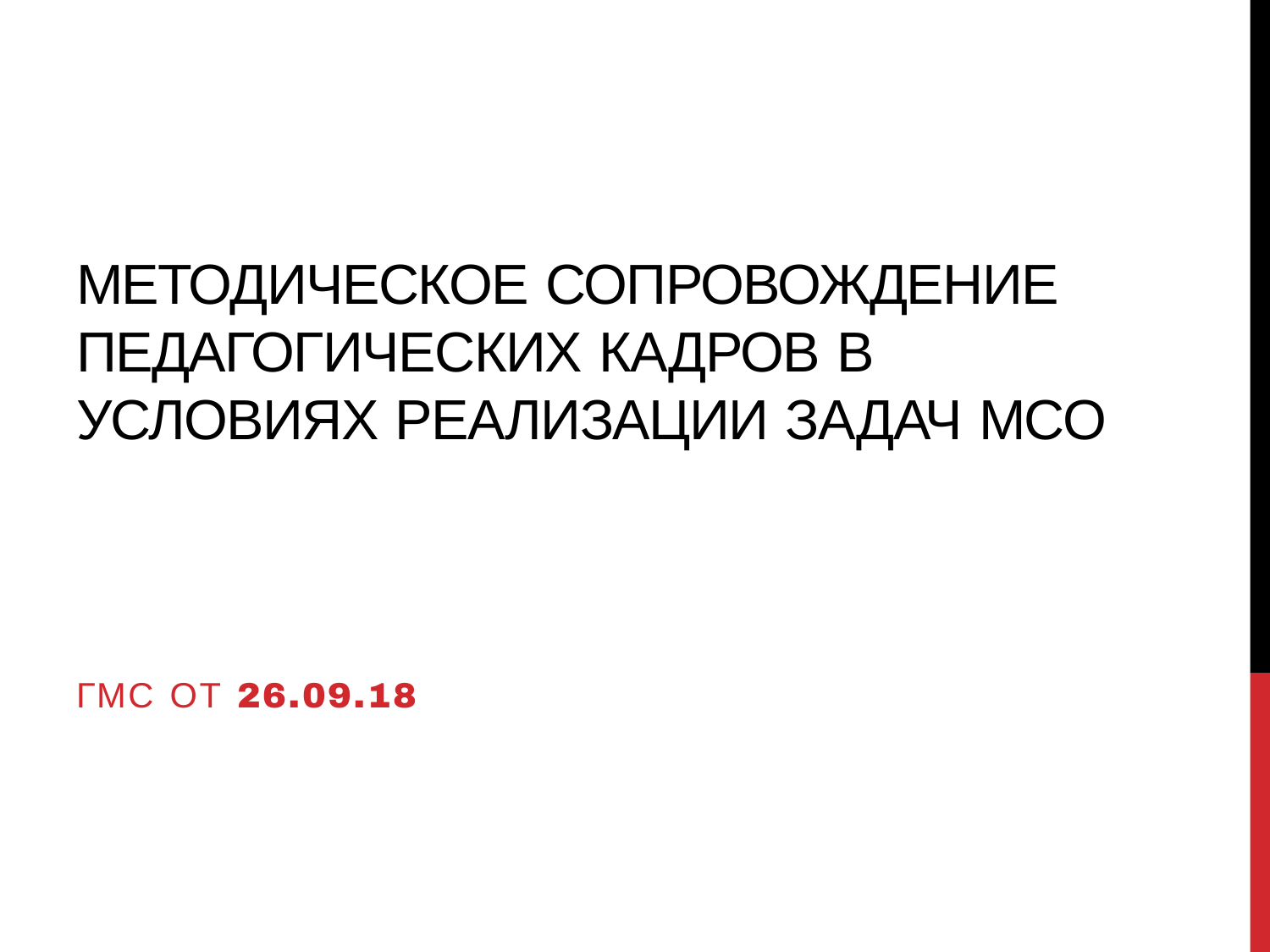

# Методическое сопровождение педагогических кадров в условиях реализации задач МСО
ГМС от 26.09.18